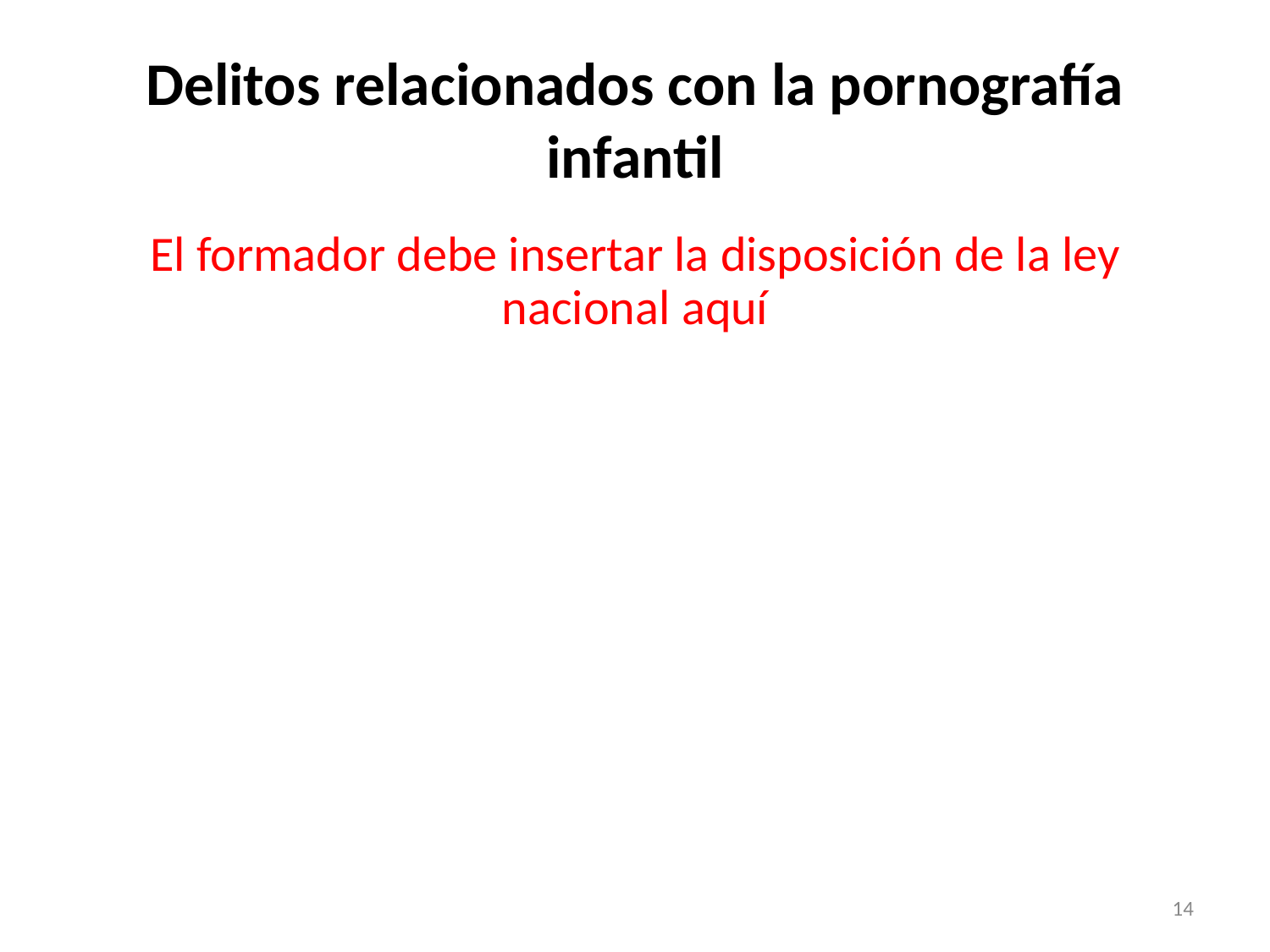

# Delitos relacionados con la pornografía infantil
El formador debe insertar la disposición de la ley nacional aquí
14